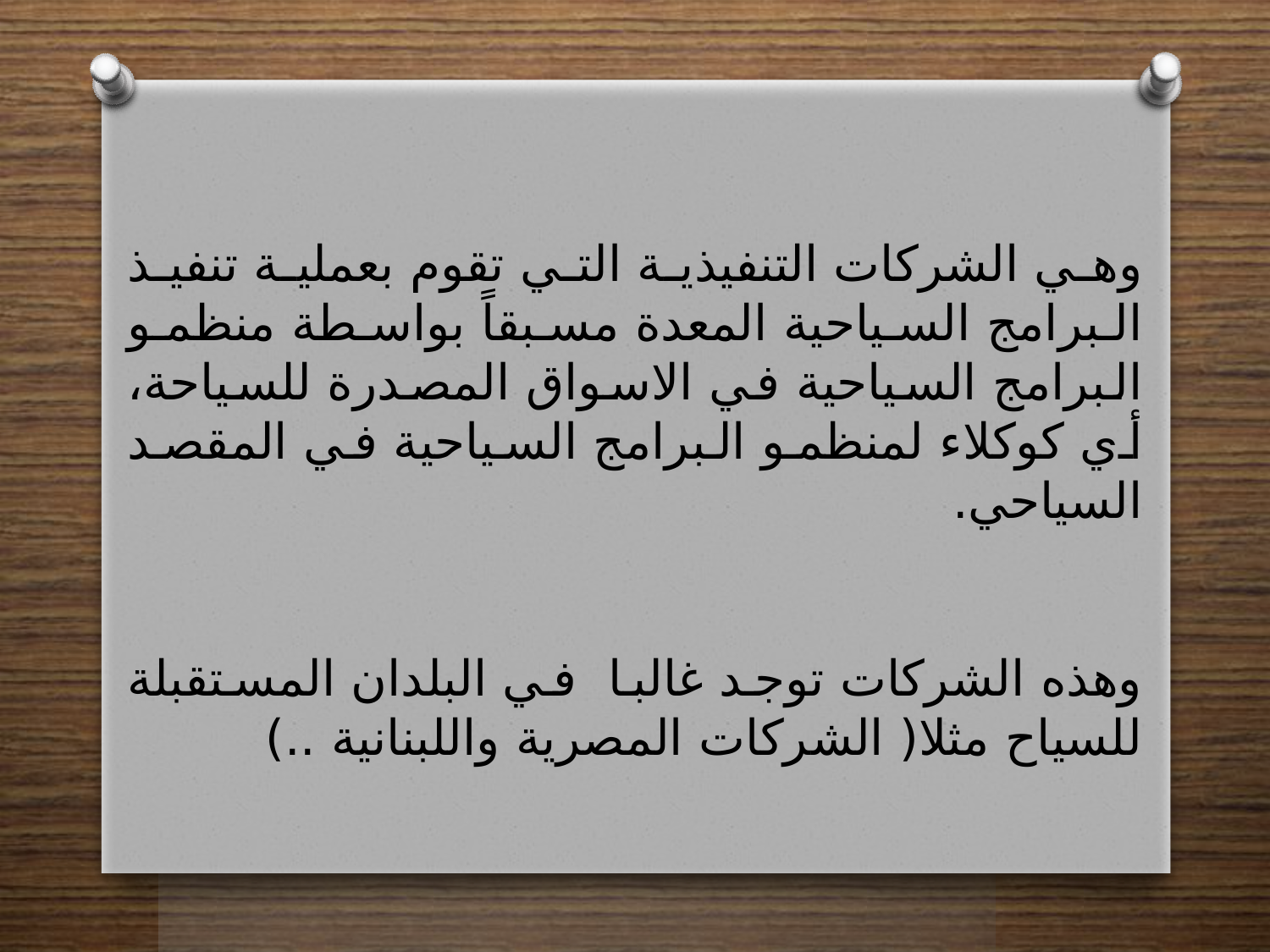

وهي الشركات التنفيذية التي تقوم بعملية تنفيذ البرامج السياحية المعدة مسبقاً بواسطة منظمو البرامج السياحية في الاسواق المصدرة للسياحة، أي كوكلاء لمنظمو البرامج السياحية في المقصد السياحي.

وهذه الشركات توجد غالبا  في البلدان المستقبلة للسياح مثلا( الشركات المصرية واللبنانية ..)